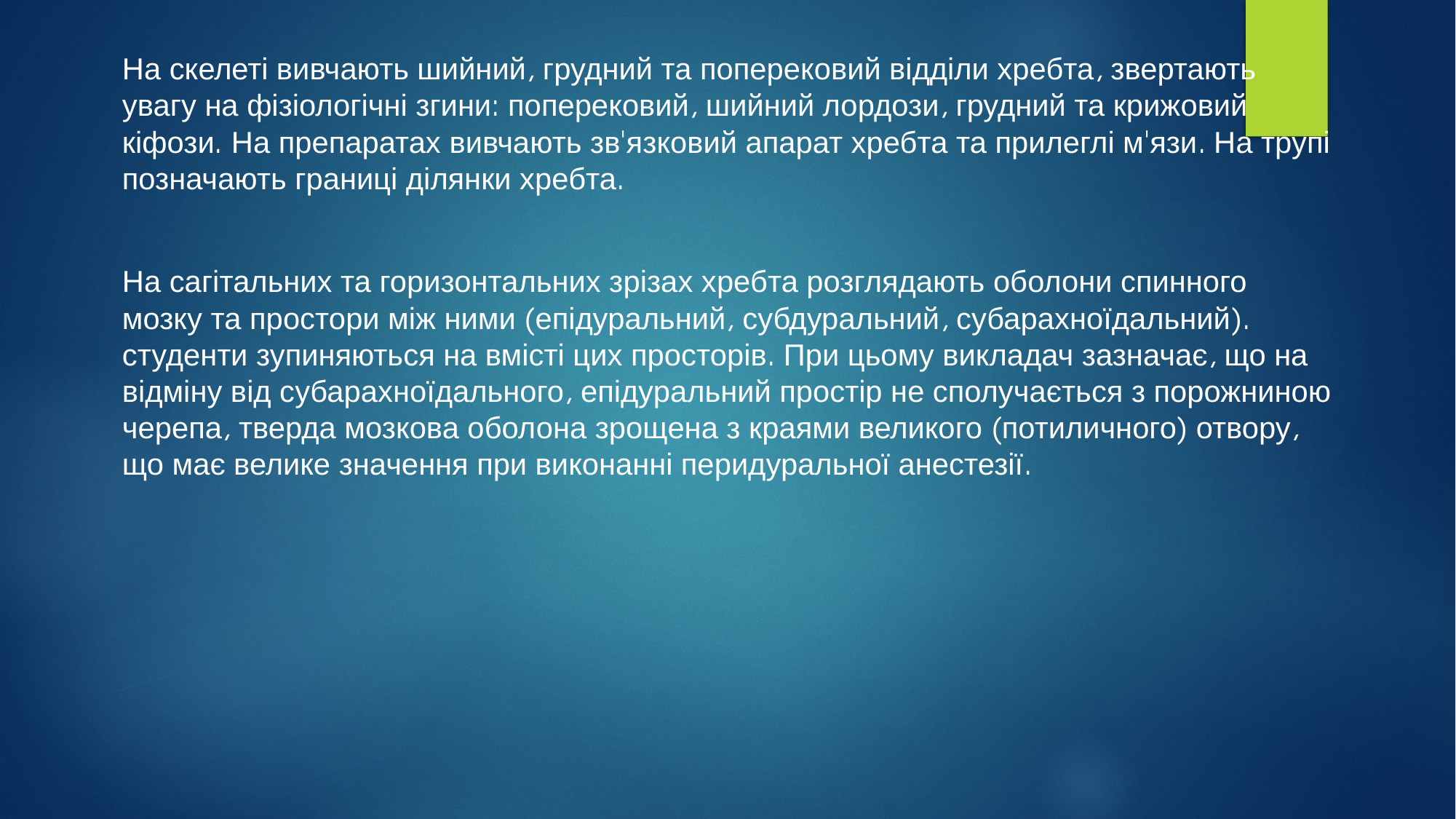

На скелеті вивчають шийний, грудний та поперековий відділи хребта, звертають увагу на фізіологічні згини: поперековий, шийний лордози, грудний та крижовий кіфози. На препаратах вивчають зв'язковий апарат хребта та прилеглі м'язи. На трупі позначають границі ділянки хребта.

На сагітальних та горизонтальних зрізах хребта розглядають оболони спинного мозку та простори між ними (епідуральний, субдуральний, субарахноїдальний). студенти зупиняються на вмісті цих просторів. При цьому викладач зазначає, що на відміну від субарахноїдального, епідуральний простір не сполучається з порожниною черепа, тверда мозкова оболона зрощена з краями великого (потиличного) отвору, що має велике значення при виконанні перидуральної анестезії.